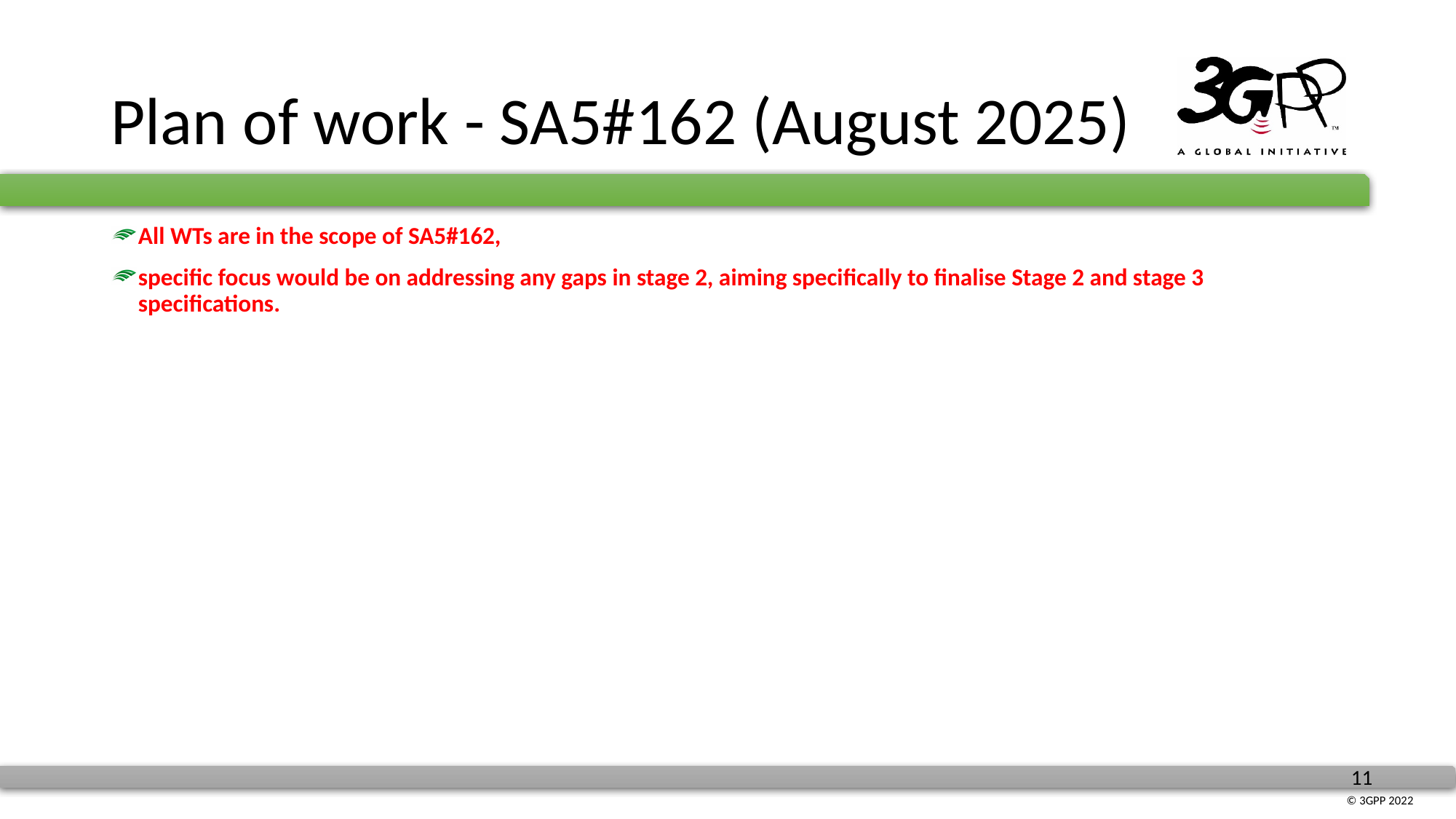

# Plan of work - SA5#162 (August 2025)
All WTs are in the scope of SA5#162,
specific focus would be on addressing any gaps in stage 2, aiming specifically to finalise Stage 2 and stage 3 specifications.